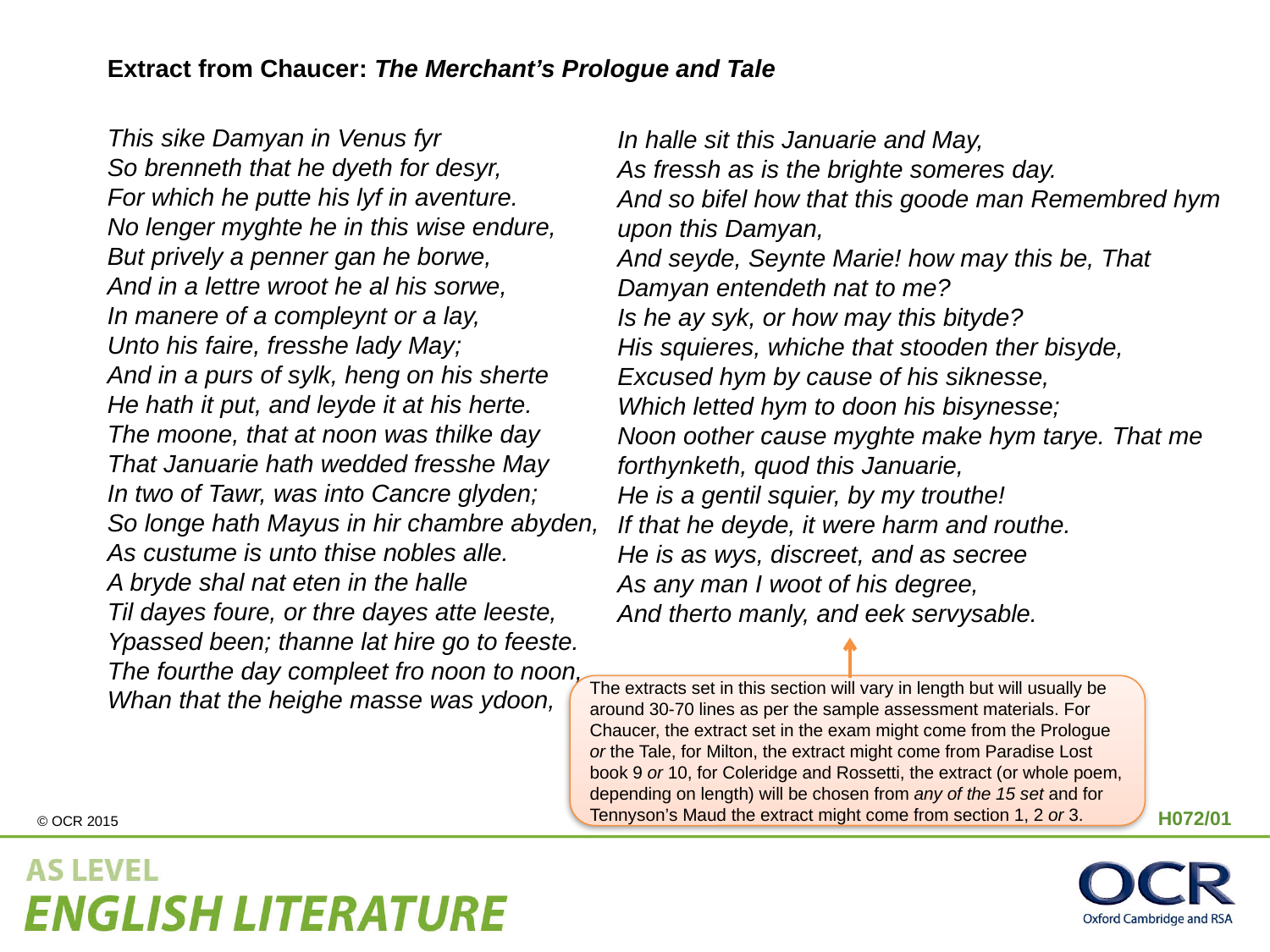

Extract from Chaucer: The Merchant’s Prologue and Tale
This sike Damyan in Venus fyr
So brenneth that he dyeth for desyr,
For which he putte his lyf in aventure.
No lenger myghte he in this wise endure,
But prively a penner gan he borwe,
And in a lettre wroot he al his sorwe,
In manere of a compleynt or a lay,
Unto his faire, fresshe lady May;
And in a purs of sylk, heng on his sherte
He hath it put, and leyde it at his herte.
The moone, that at noon was thilke day
That Januarie hath wedded fresshe May
In two of Tawr, was into Cancre glyden;
So longe hath Mayus in hir chambre abyden,
As custume is unto thise nobles alle.
A bryde shal nat eten in the halle
Til dayes foure, or thre dayes atte leeste,
Ypassed been; thanne lat hire go to feeste.
The fourthe day compleet fro noon to noon,
Whan that the heighe masse was ydoon,

In halle sit this Januarie and May,
As fressh as is the brighte someres day.
And so bifel how that this goode man Remembred hym upon this Damyan,
And seyde, Seynte Marie! how may this be, That Damyan entendeth nat to me?
Is he ay syk, or how may this bityde?
His squieres, whiche that stooden ther bisyde, Excused hym by cause of his siknesse,
Which letted hym to doon his bisynesse;
Noon oother cause myghte make hym tarye. That me forthynketh, quod this Januarie,
He is a gentil squier, by my trouthe!
If that he deyde, it were harm and routhe.
He is as wys, discreet, and as secree
As any man I woot of his degree,
And therto manly, and eek servysable.

The extracts set in this section will vary in length but will usually be around 30-70 lines as per the sample assessment materials. For Chaucer, the extract set in the exam might come from the Prologue or the Tale, for Milton, the extract might come from Paradise Lost book 9 or 10, for Coleridge and Rossetti, the extract (or whole poem, depending on length) will be chosen from any of the 15 set and for Tennyson’s Maud the extract might come from section 1, 2 or 3.